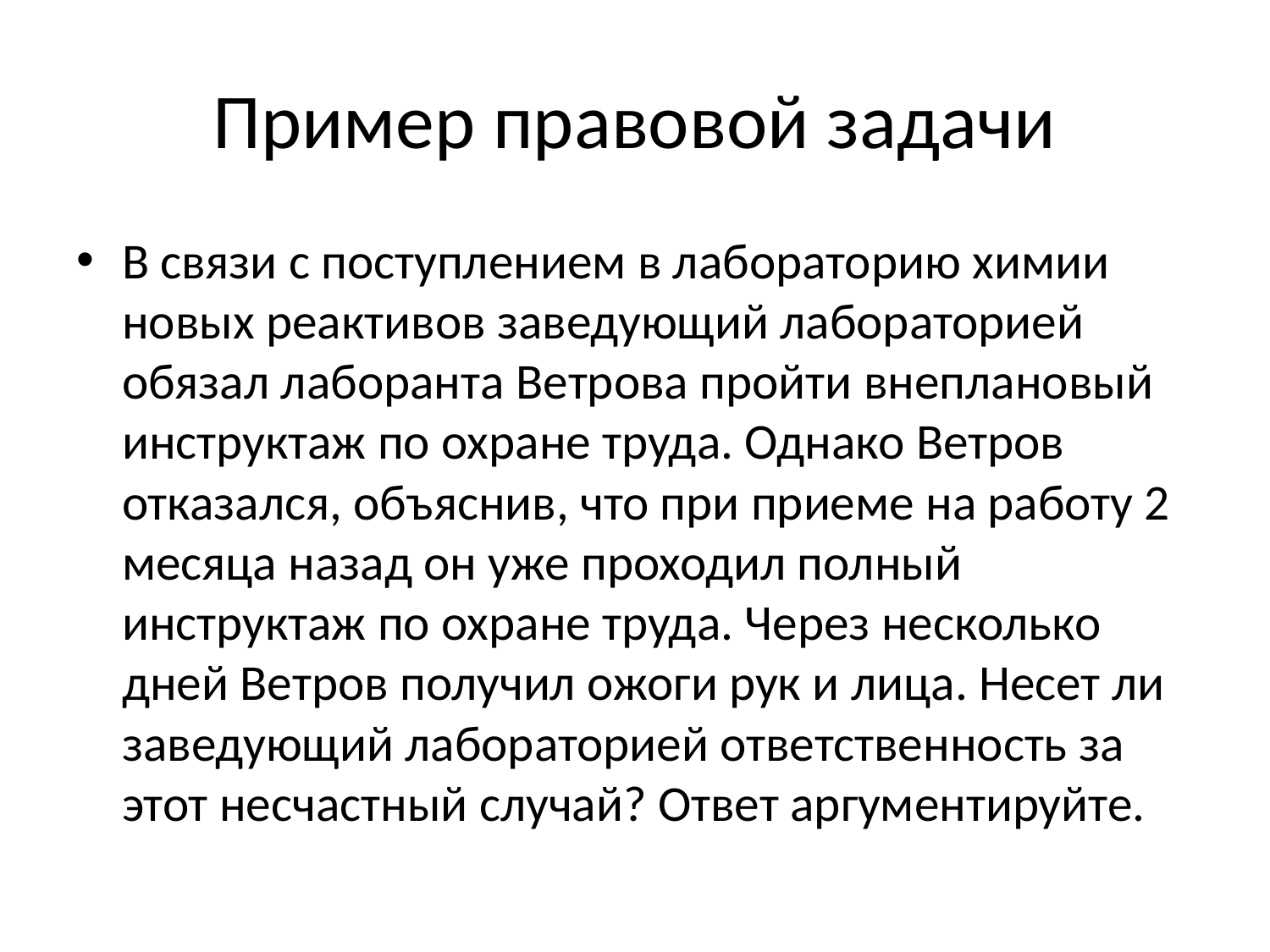

# Пример правовой задачи
В связи с поступлением в лабораторию химии новых реактивов заведующий лабораторией обязал лаборанта Ветрова пройти внеплановый инструктаж по охране труда. Однако Ветров отказался, объяснив, что при приеме на работу 2 месяца назад он уже проходил полный инструктаж по охране труда. Через несколько дней Ветров получил ожоги рук и лица. Несет ли заведующий лабораторией ответственность за этот несчастный случай? Ответ аргументируйте.